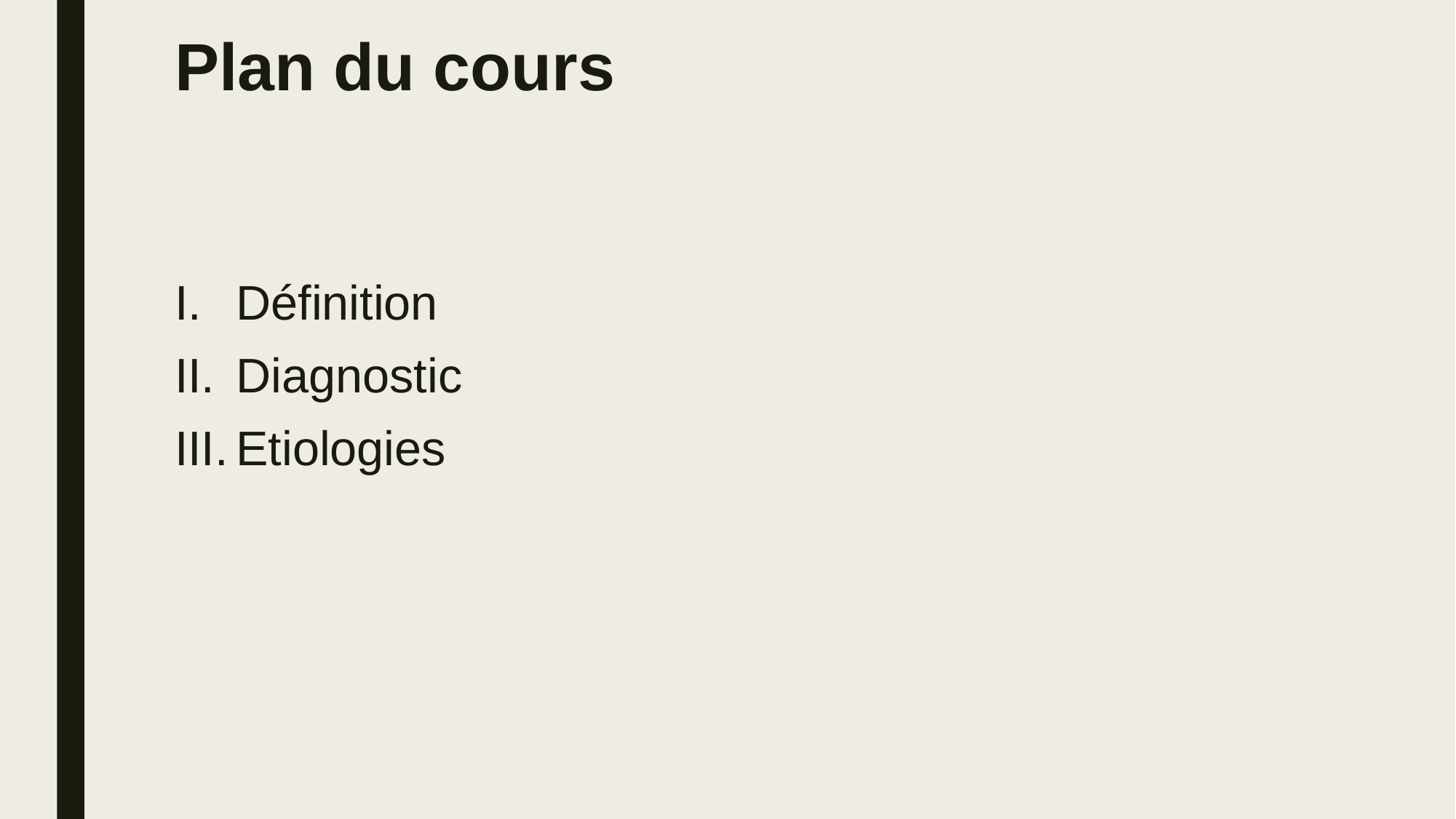

# Plan du cours
Définition
Diagnostic
Etiologies